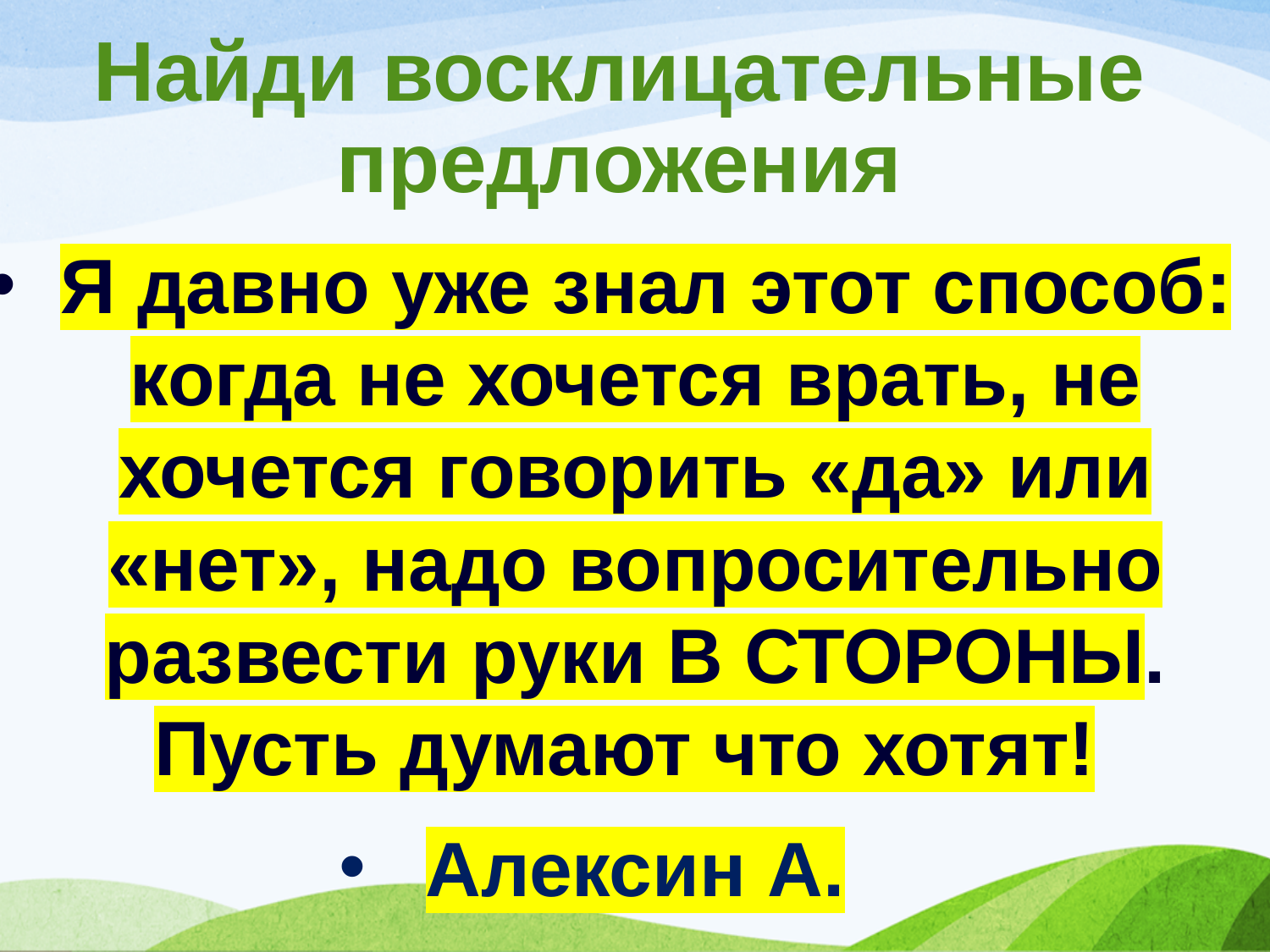

# Найди восклицательные предложения
 Я давно уже знал этот способ: когда не хочется врать, не хочется говорить «да» или «нет», надо вопросительно развести руки В СТОРОНЫ. Пусть думают что хотят!
Алексин А.